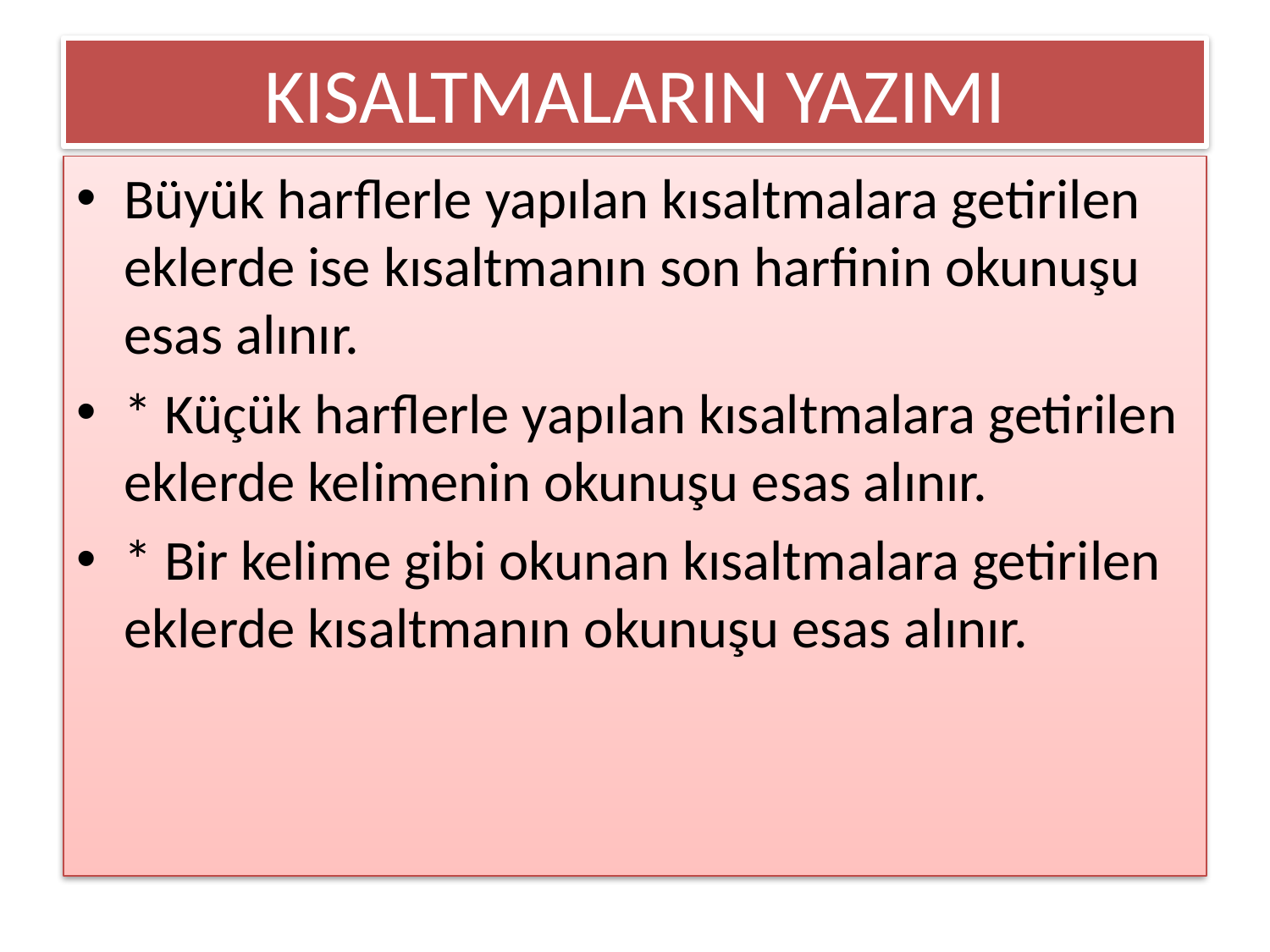

# KISALTMALARIN YAZIMI
Büyük harflerle yapılan kısaltmalara getirilen eklerde ise kısaltmanın son harfinin okunuşu esas alınır.
* Küçük harflerle yapılan kısaltmalara getirilen eklerde kelimenin okunuşu esas alınır.
* Bir kelime gibi okunan kısaltmalara getirilen eklerde kısaltmanın okunuşu esas alınır.